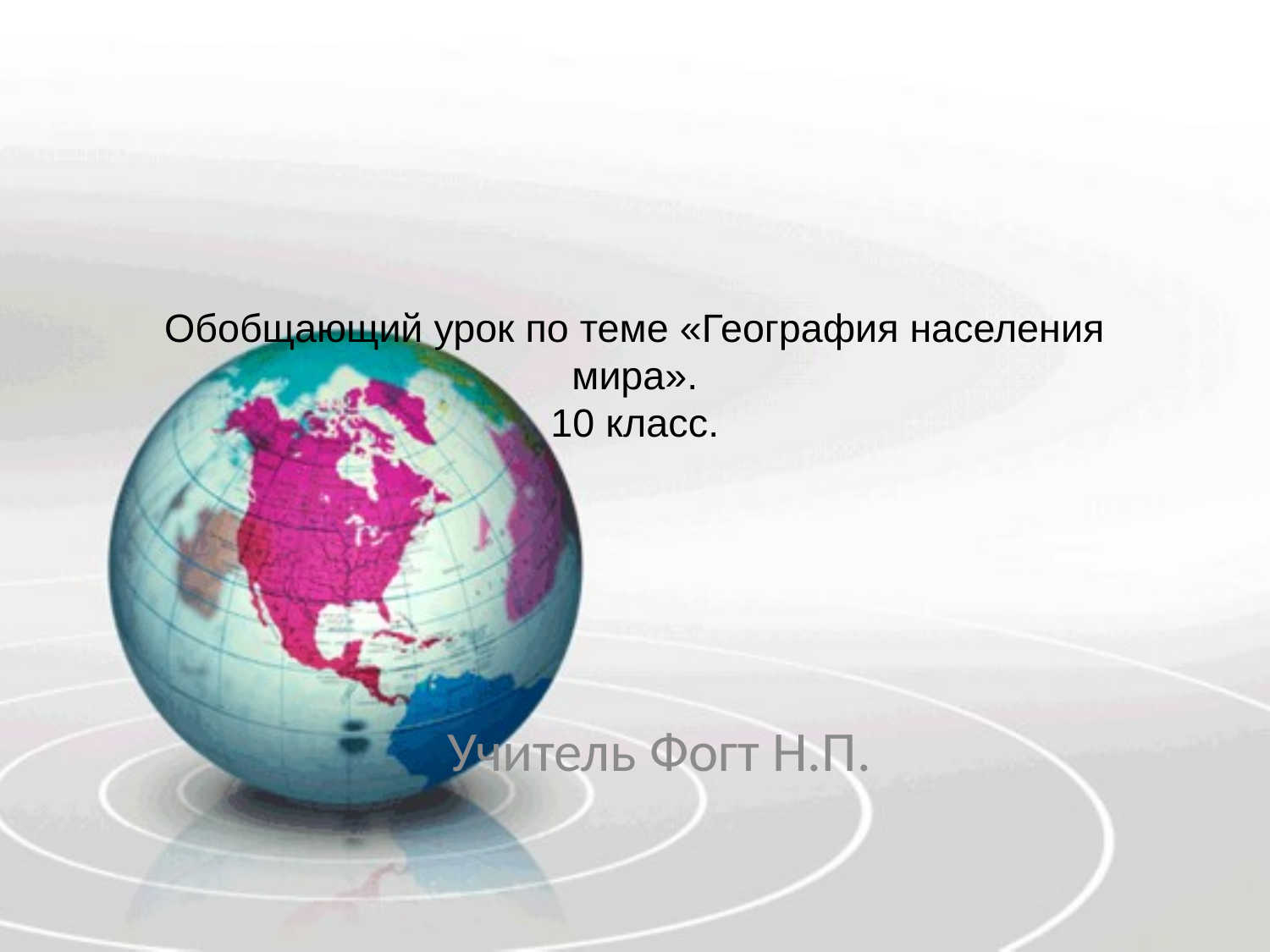

# Обобщающий урок по теме «География населения мира». 10 класс.
Учитель Фогт Н.П.